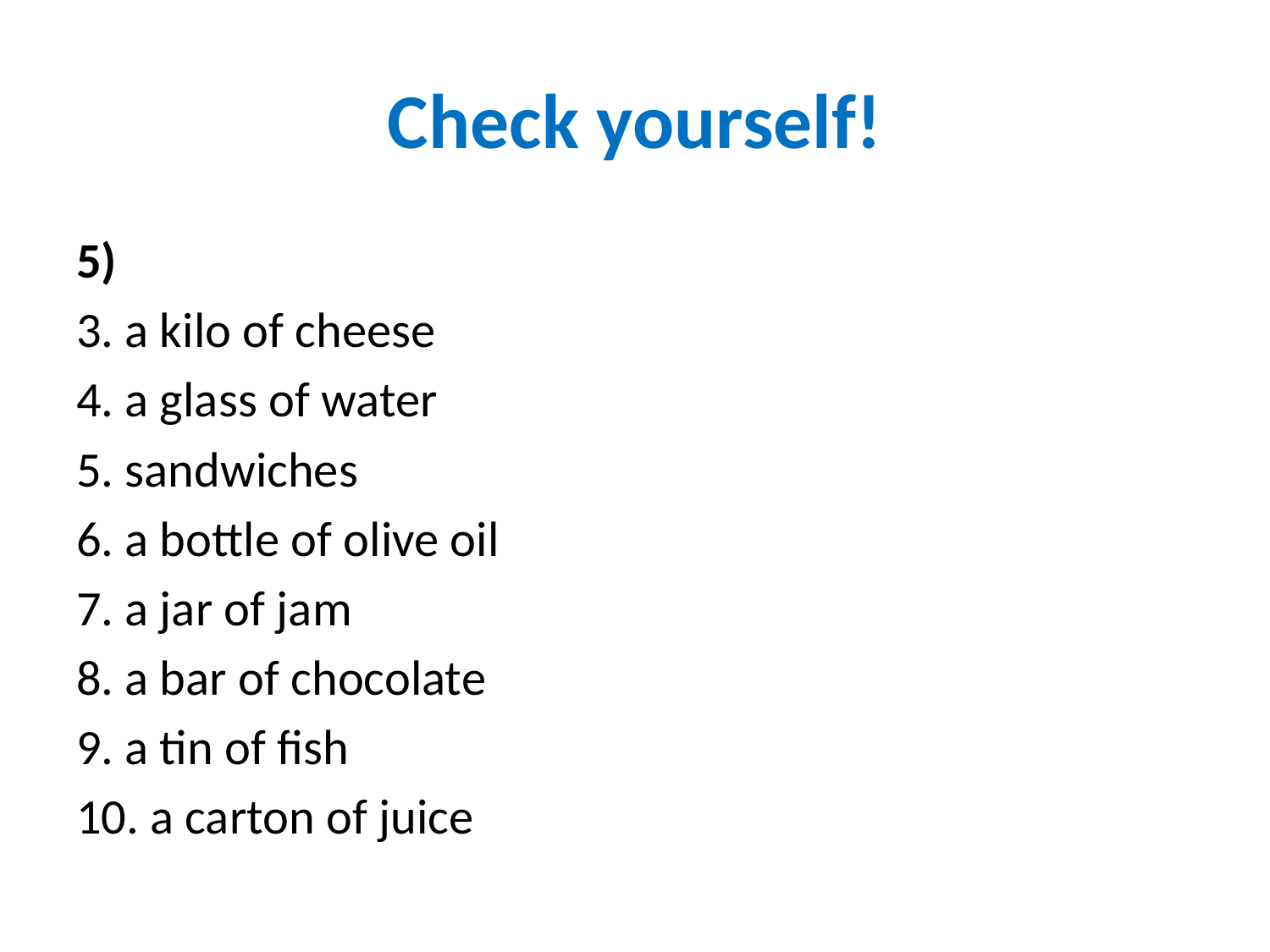

# Check yourself!
5)
3. a kilo of cheese
4. a glass of water
5. sandwiches
6. a bottle of olive oil
7. a jar of jam
8. a bar of chocolate
9. a tin of fish
10. a carton of juice